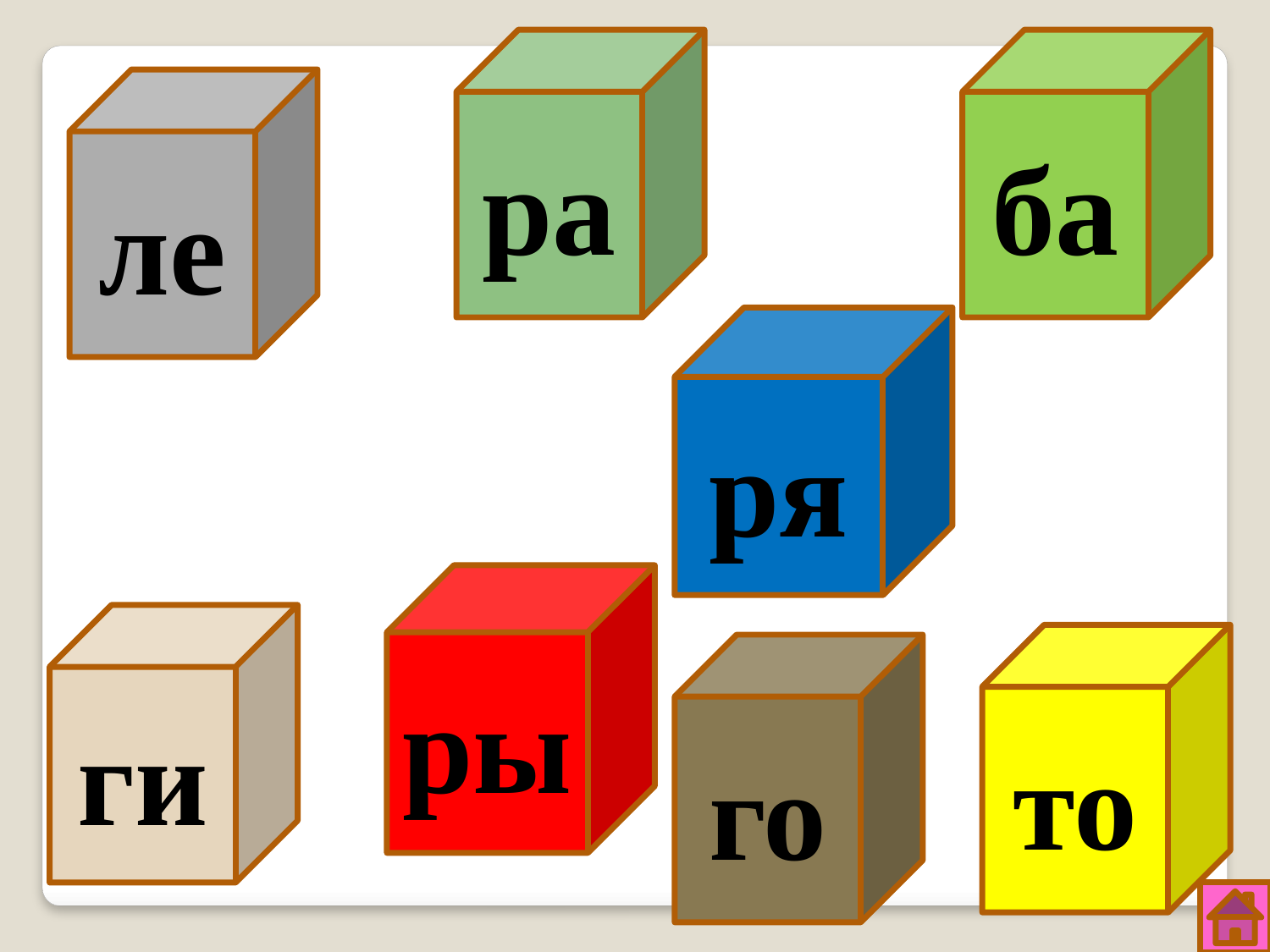

ра
ба
ле
ря
ры
ги
то
го